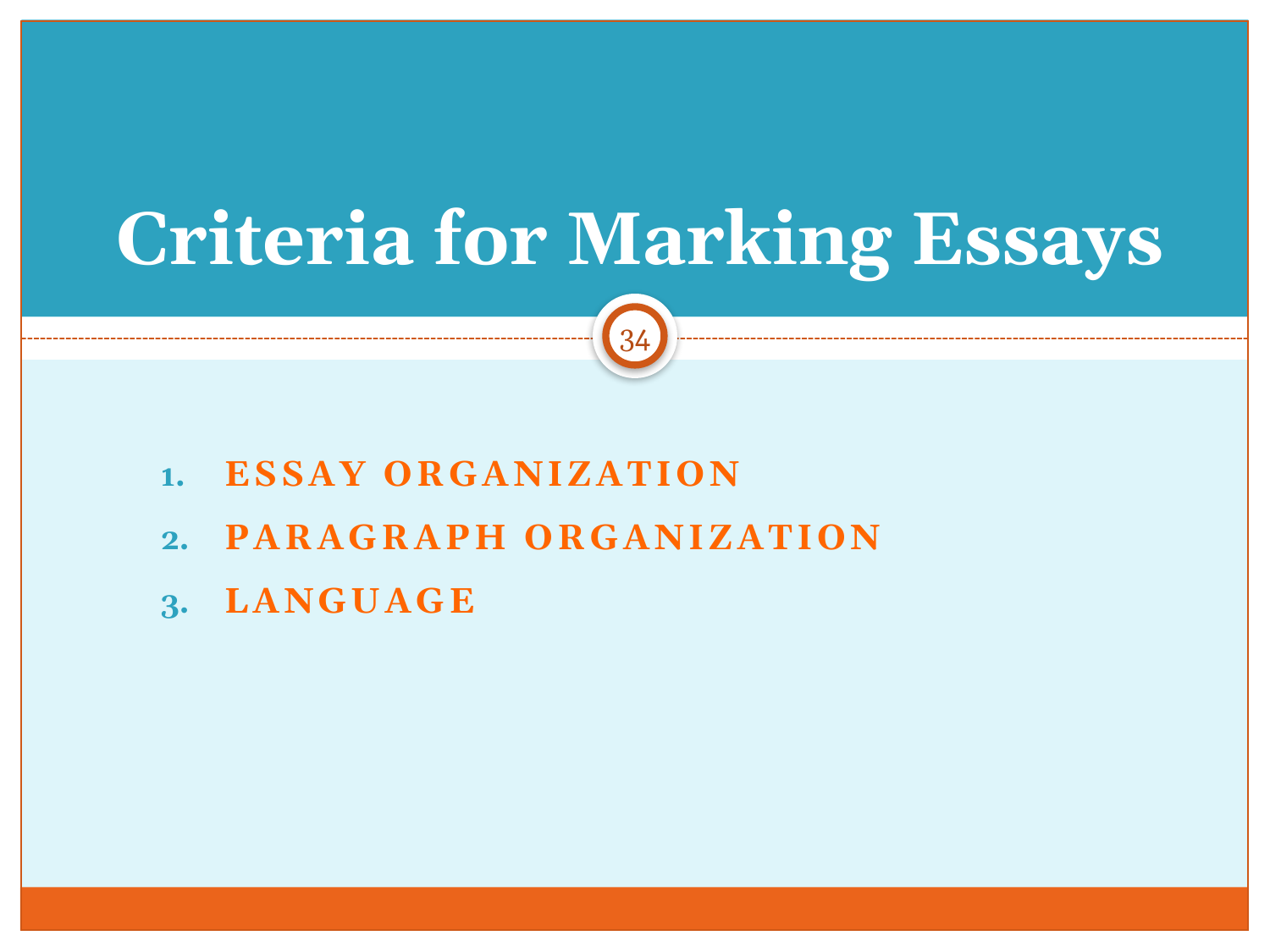

# Criteria for Marking Essays
34
Essay organization
Paragraph organization
language